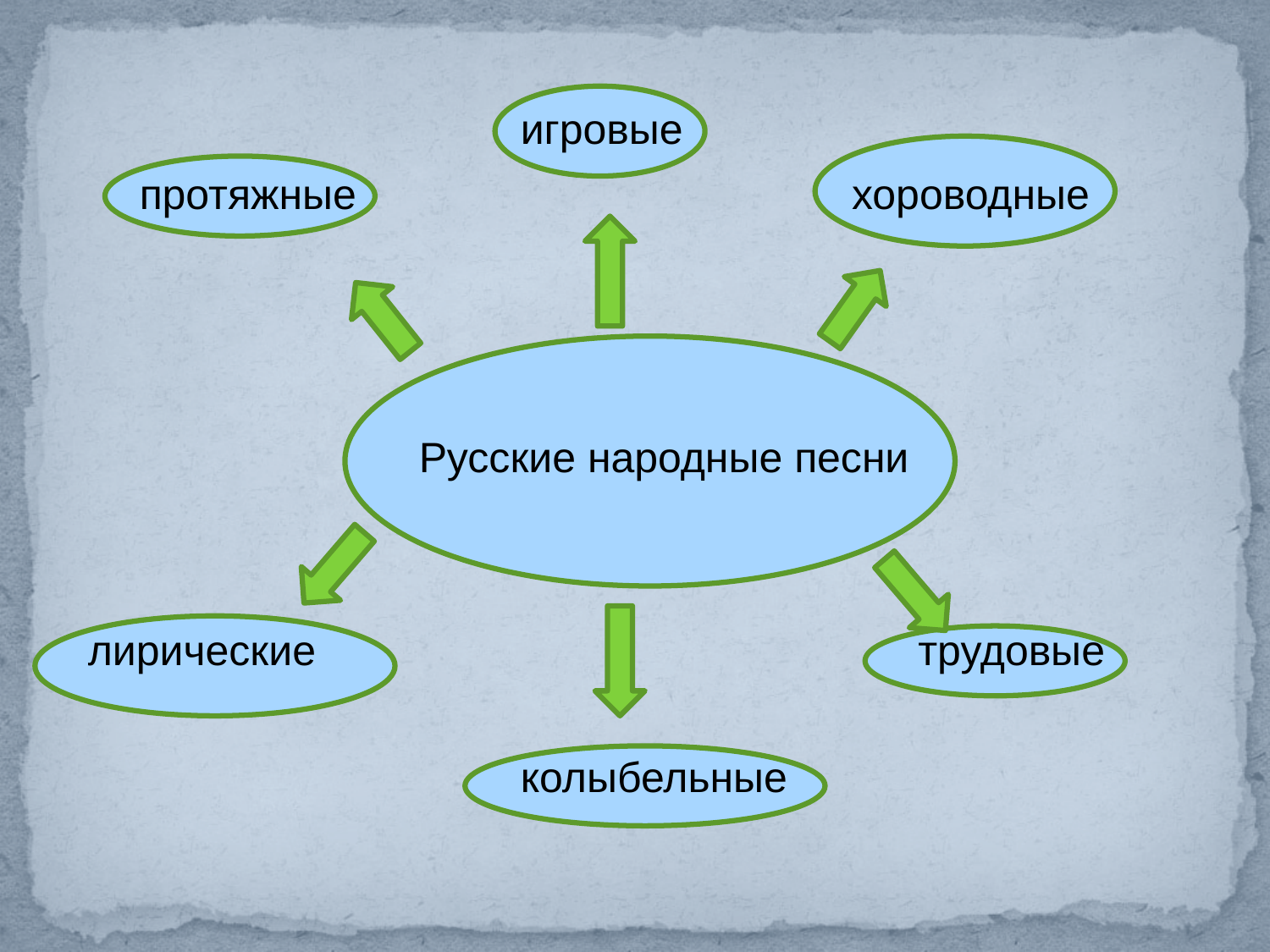

игровые
     протяжные                                       хороводные

                           Русские народные песни

 лирические                                                   трудовые

                                   колыбельные